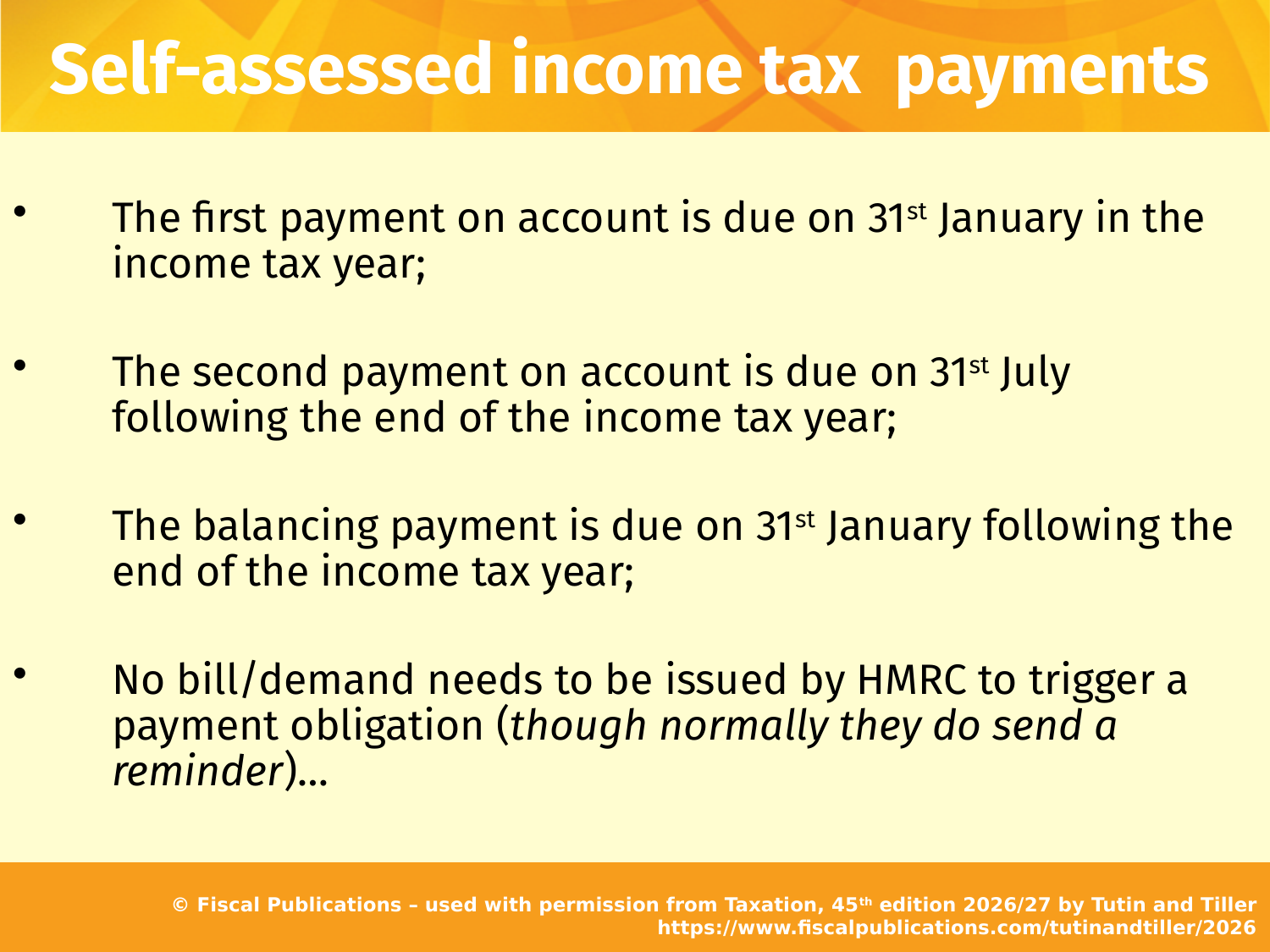

# Self-assessed income tax  payments

The first payment on account is due on 31st January in the income tax year;

The second payment on account is due on 31st July following the end of the income tax year;

The balancing payment is due on 31st January following the end of the income tax year;

No bill/demand needs to be issued by HMRC to trigger a payment obligation (though normally they do send a reminder)…